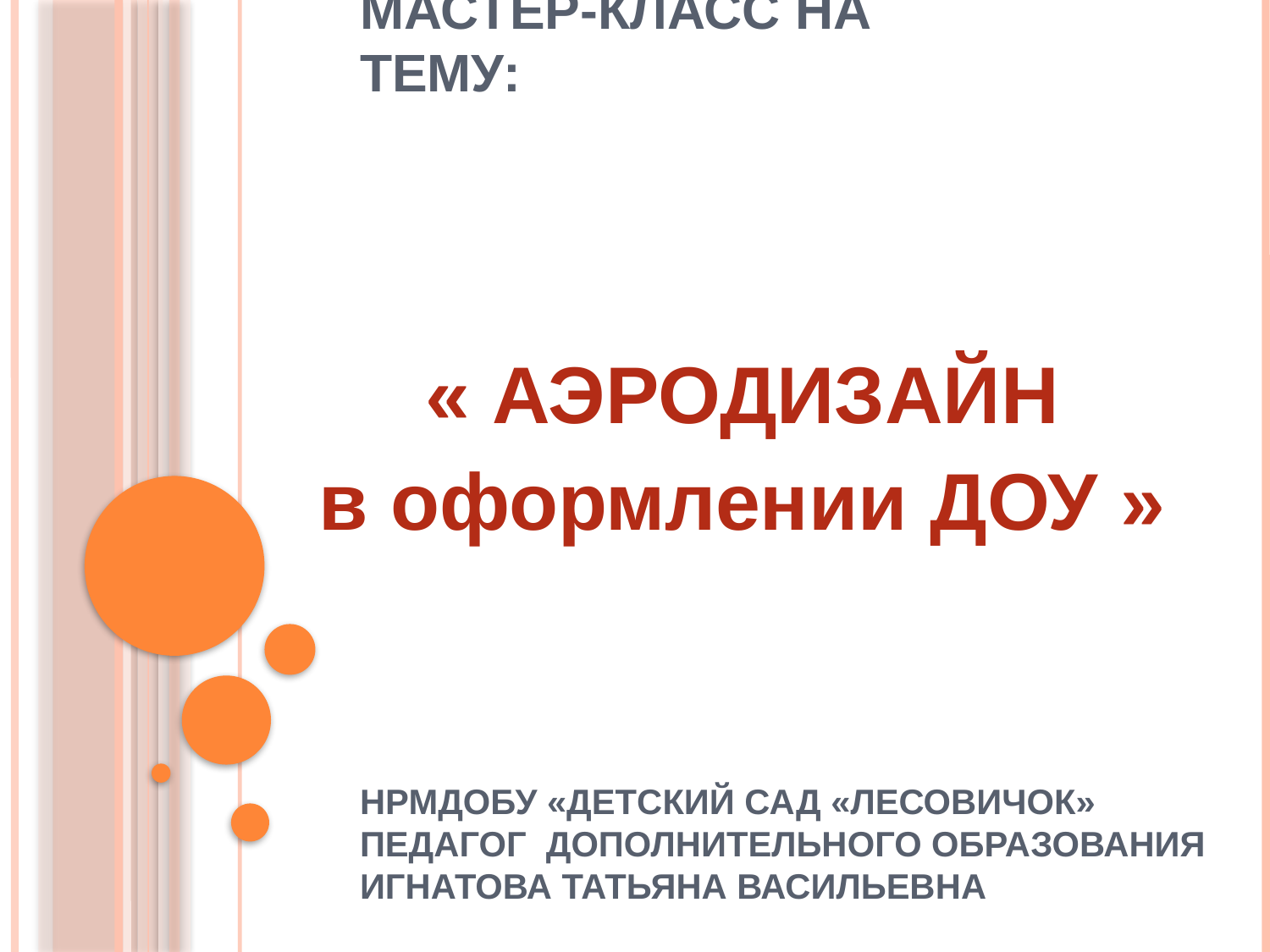

# Мастер-класс на тему:
« АЭРОДИЗАЙН
в оформлении ДОУ »
НРМДОБУ «Детский сад «Лесовичок» Педагог  дополнительного образования
Игнатова Татьяна Васильевна